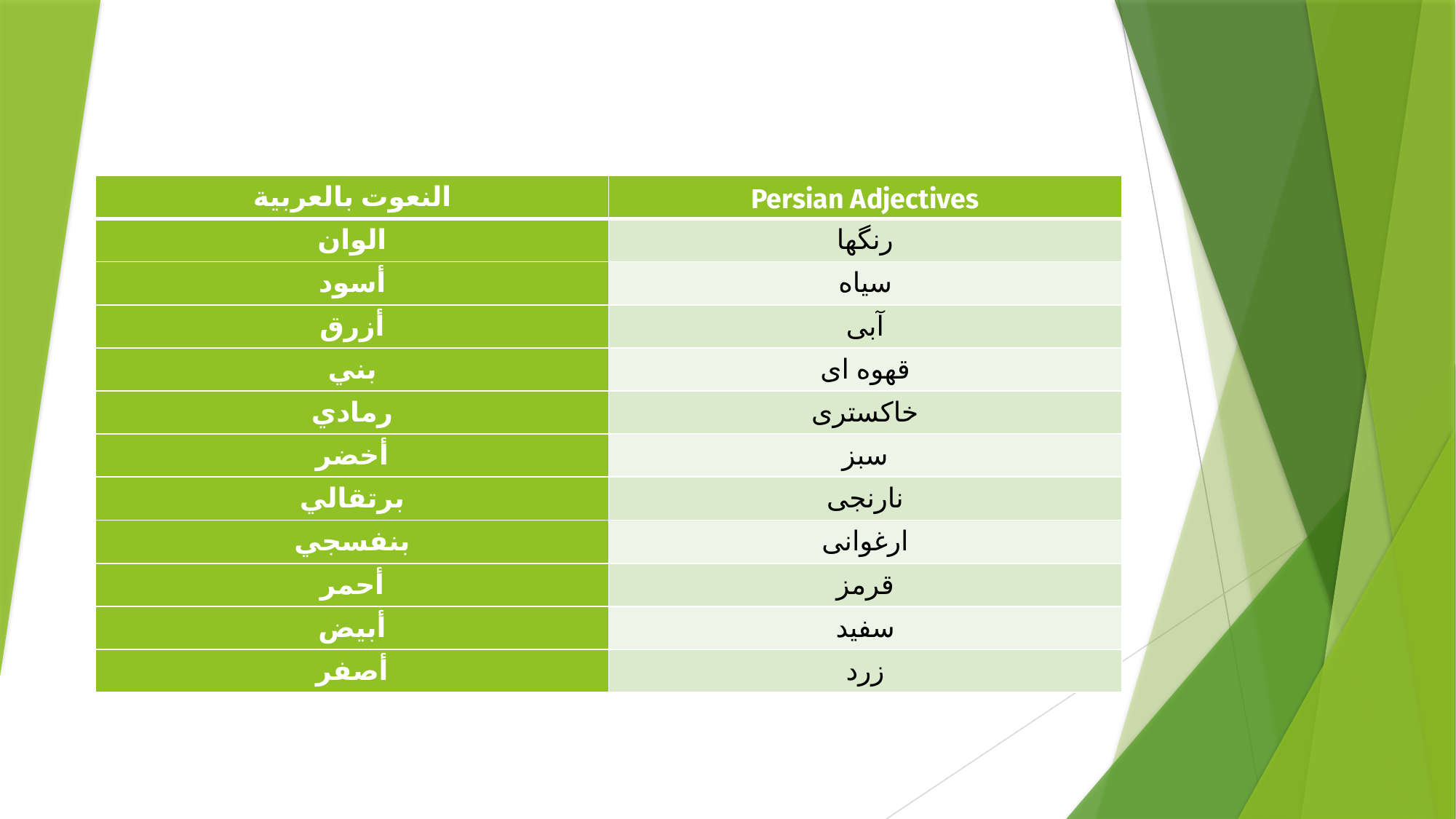

| النعوت بالعربية | Persian Adjectives |
| --- | --- |
| الوان | رنگها |
| أسود | سیاه |
| أزرق | آبی |
| بني | قهوه ای |
| رمادي | خاکستری |
| أخضر | سبز |
| برتقالي | نارنجی |
| بنفسجي | ارغوانی |
| أحمر | قرمز |
| أبيض | سفید |
| أصفر | زرد |